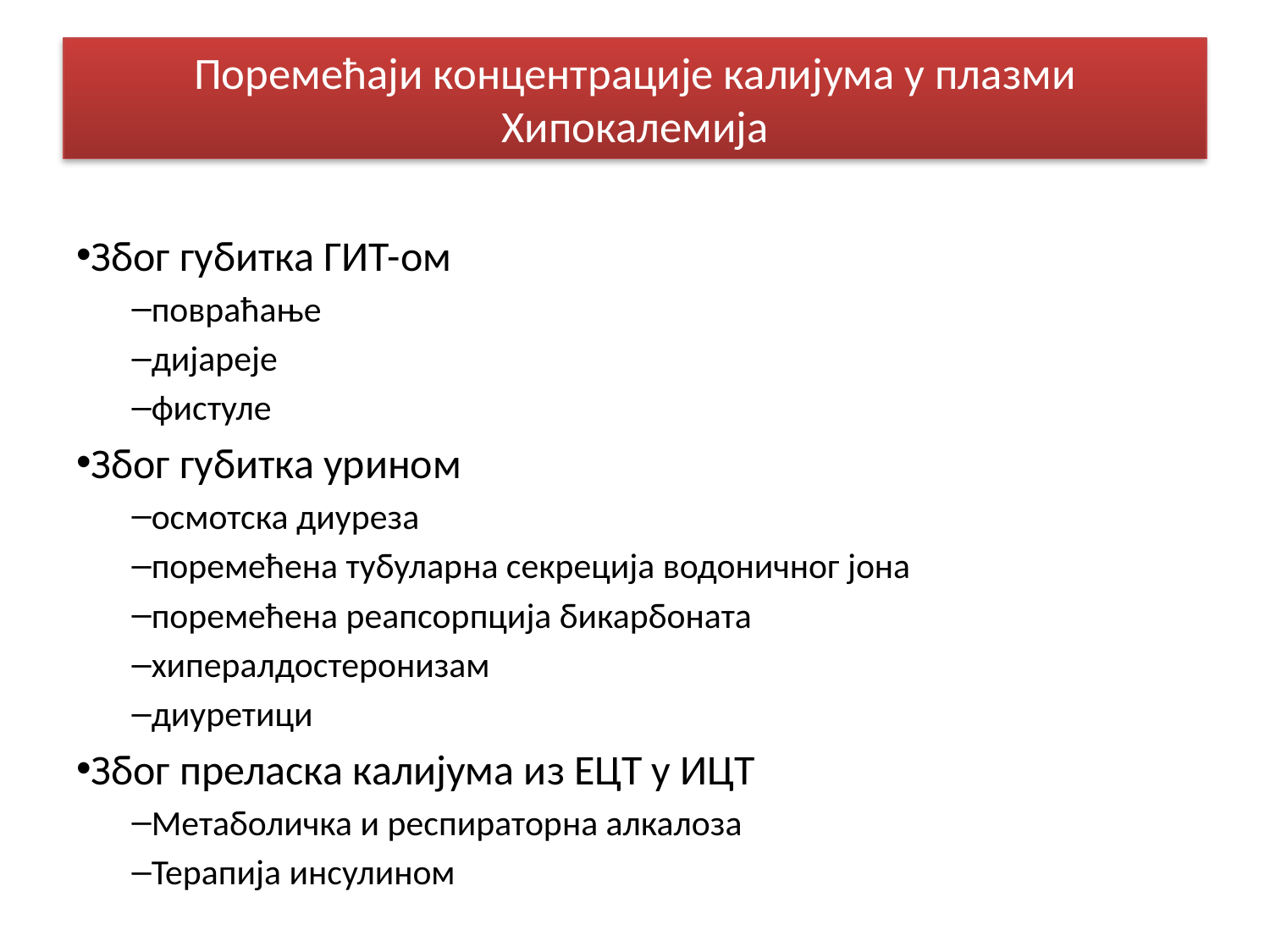

# Поремећаји концентрације калијума у плазми Хипокалемија
Због губитка ГИТ-ом
повраћање
дијареје
фистуле
Због губитка урином
осмотска диуреза
поремећена тубуларна секреција водоничног јона
поремећена реапсорпција бикарбоната
хипералдостеронизам
диуретици
Због преласка калијума из ЕЦТ у ИЦТ
Метаболичка и респираторна алкалоза
Терапија инсулином